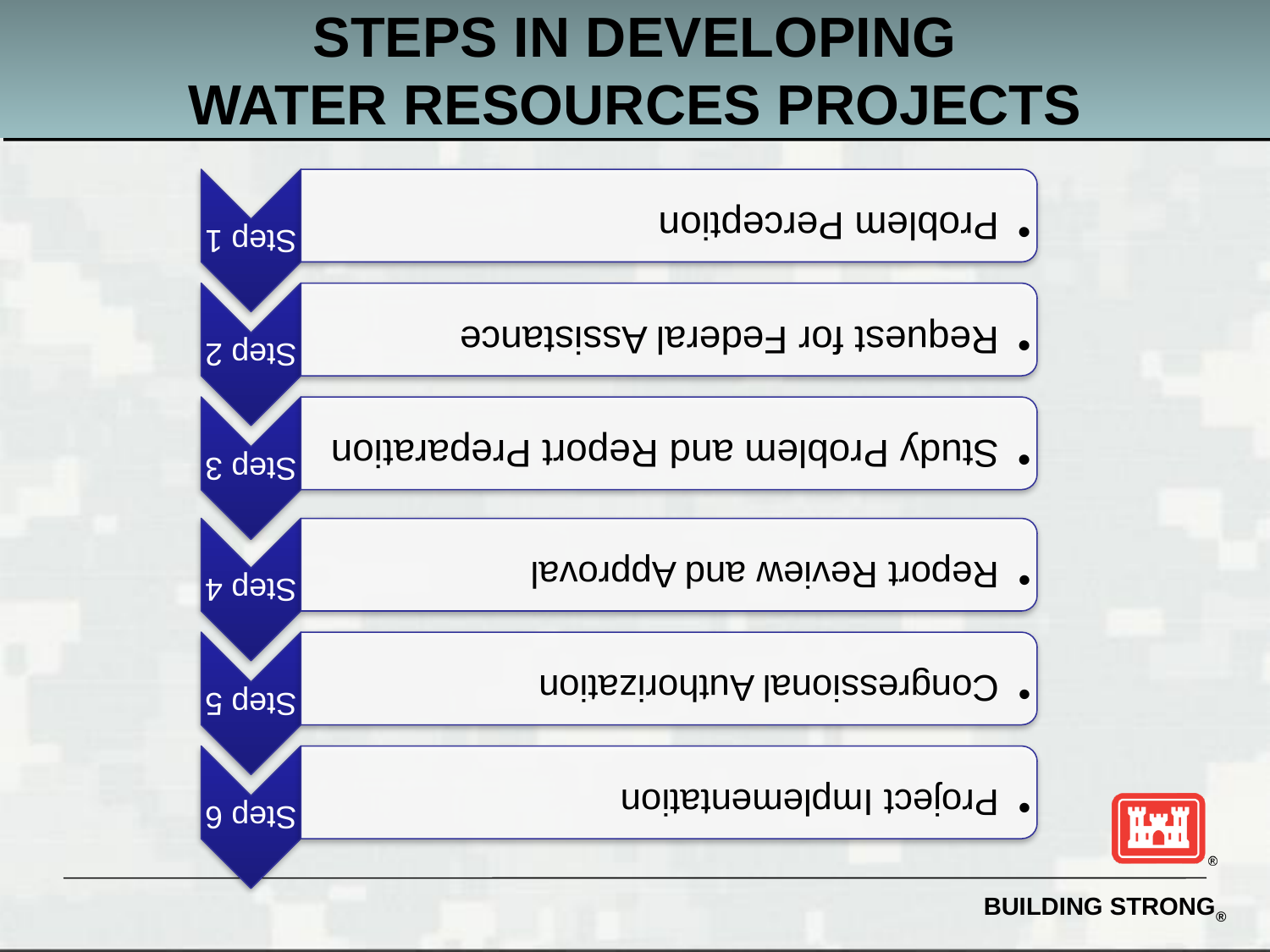

STEPS IN DEVELOPING
WATER RESOURCES PROJECTS
Step 1
Problem Perception
Step 2
Request for Federal Assistance
Step 3
Study Problem and Report Preparation
Step 4
Report Review and Approval
Step 5
Congressional Authorization
Step 6
Project Implementation